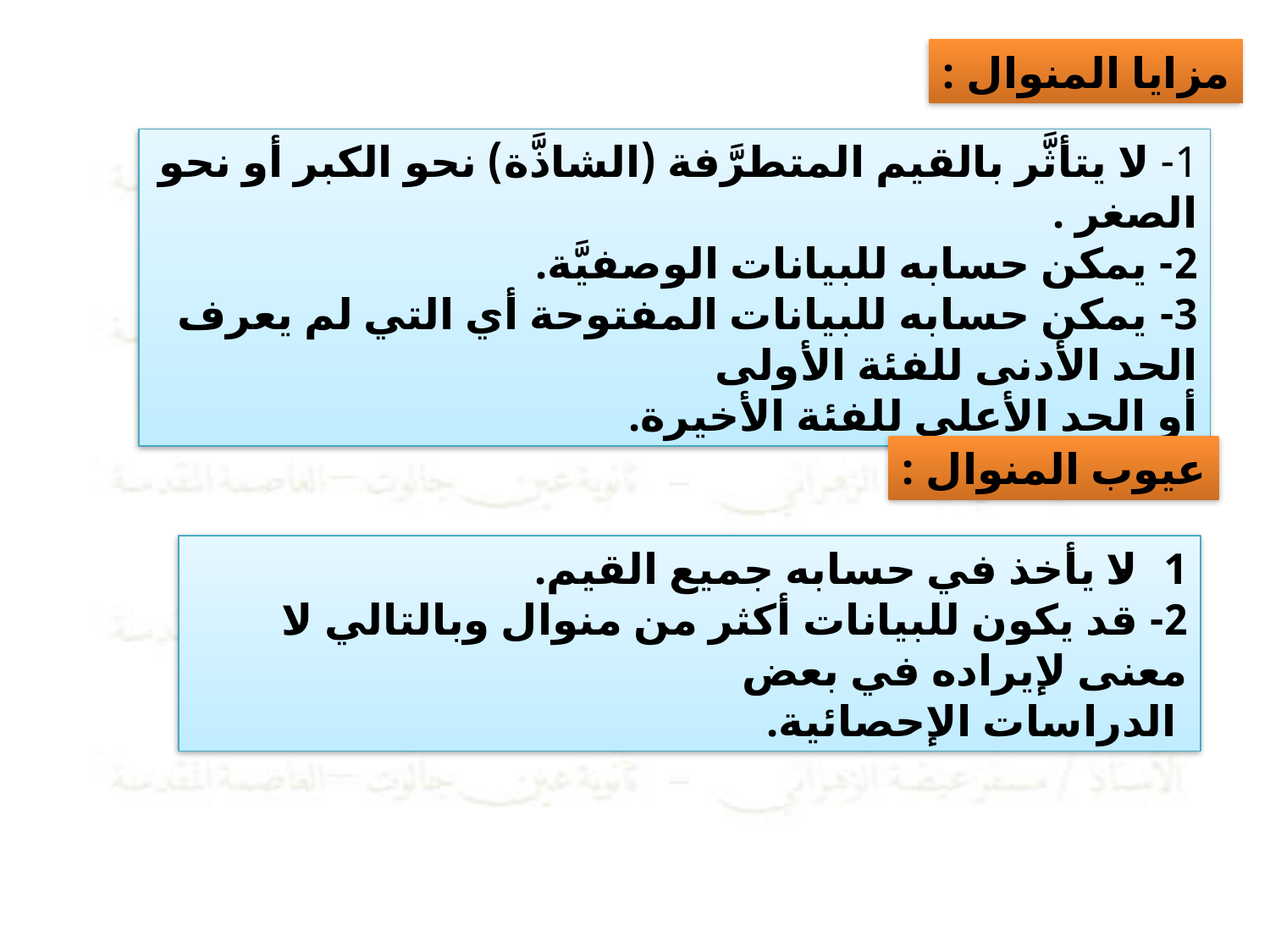

مزايا المنوال :
1- لا يتأثَّر بالقيم المتطرَّفة (الشاذَّة) نحو الكبر أو نحو الصغر .
2- يمكن حسابه للبيانات الوصفيَّة.
3- يمكن حسابه للبيانات المفتوحة أي التي لم يعرف الحد الأدنى للفئة الأولى
أو الحد الأعلى للفئة الأخيرة.
عيوب المنوال :
1- لا يأخذ في حسابه جميع القيم.
2- قد يكون للبيانات أكثر من منوال وبالتالي لا معنى لإيراده في بعض
 الدراسات الإحصائية.